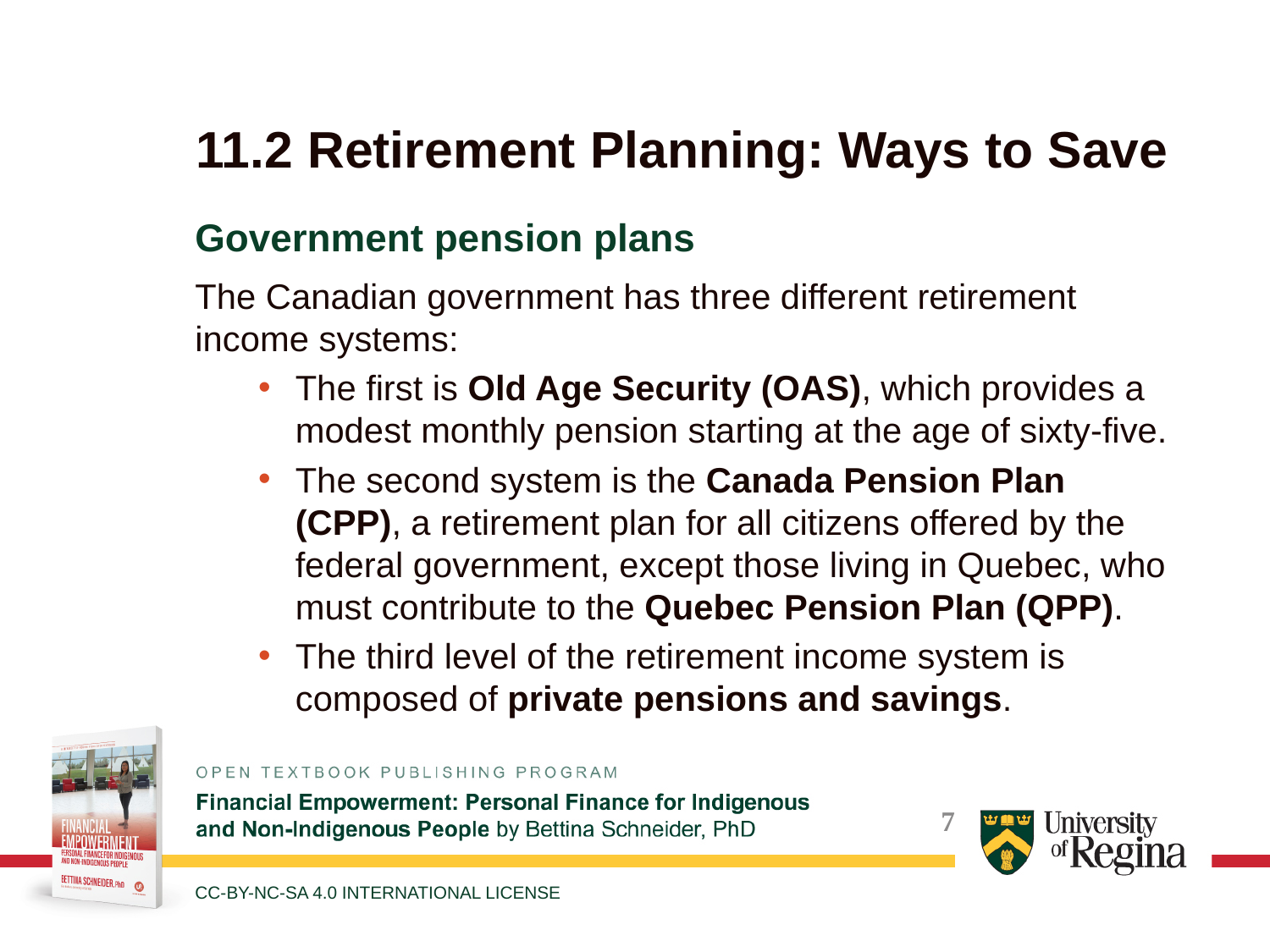

# 11.2 Retirement Planning: Ways to Save
Government pension plans
The Canadian government has three different retirement income systems:
The first is Old Age Security (OAS), which provides a modest monthly pension starting at the age of sixty-five.
The second system is the Canada Pension Plan (CPP), a retirement plan for all citizens offered by the federal government, except those living in Quebec, who must contribute to the Quebec Pension Plan (QPP).
The third level of the retirement income system is composed of private pensions and savings.
CC-BY-NC-SA 4.0 INTERNATIONAL LICENSE